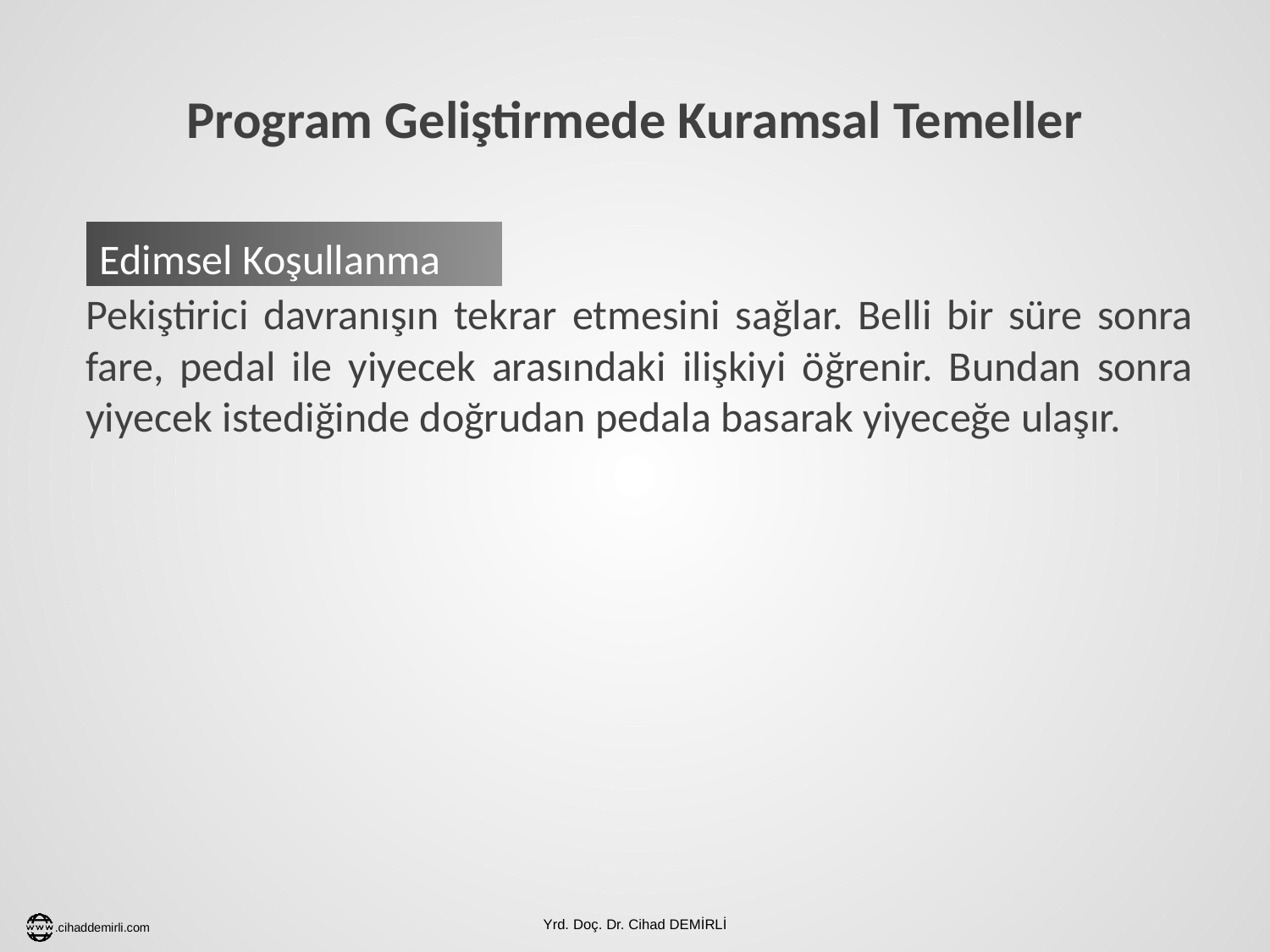

# Program Geliştirmede Kuramsal Temeller

Pekiştirici davranışın tekrar etmesini sağlar. Belli bir süre sonra fare, pedal ile yiyecek arasındaki ilişkiyi öğrenir. Bundan sonra yiyecek istediğinde doğrudan pedala basarak yiyeceğe ulaşır.

Edimsel Koşullanma